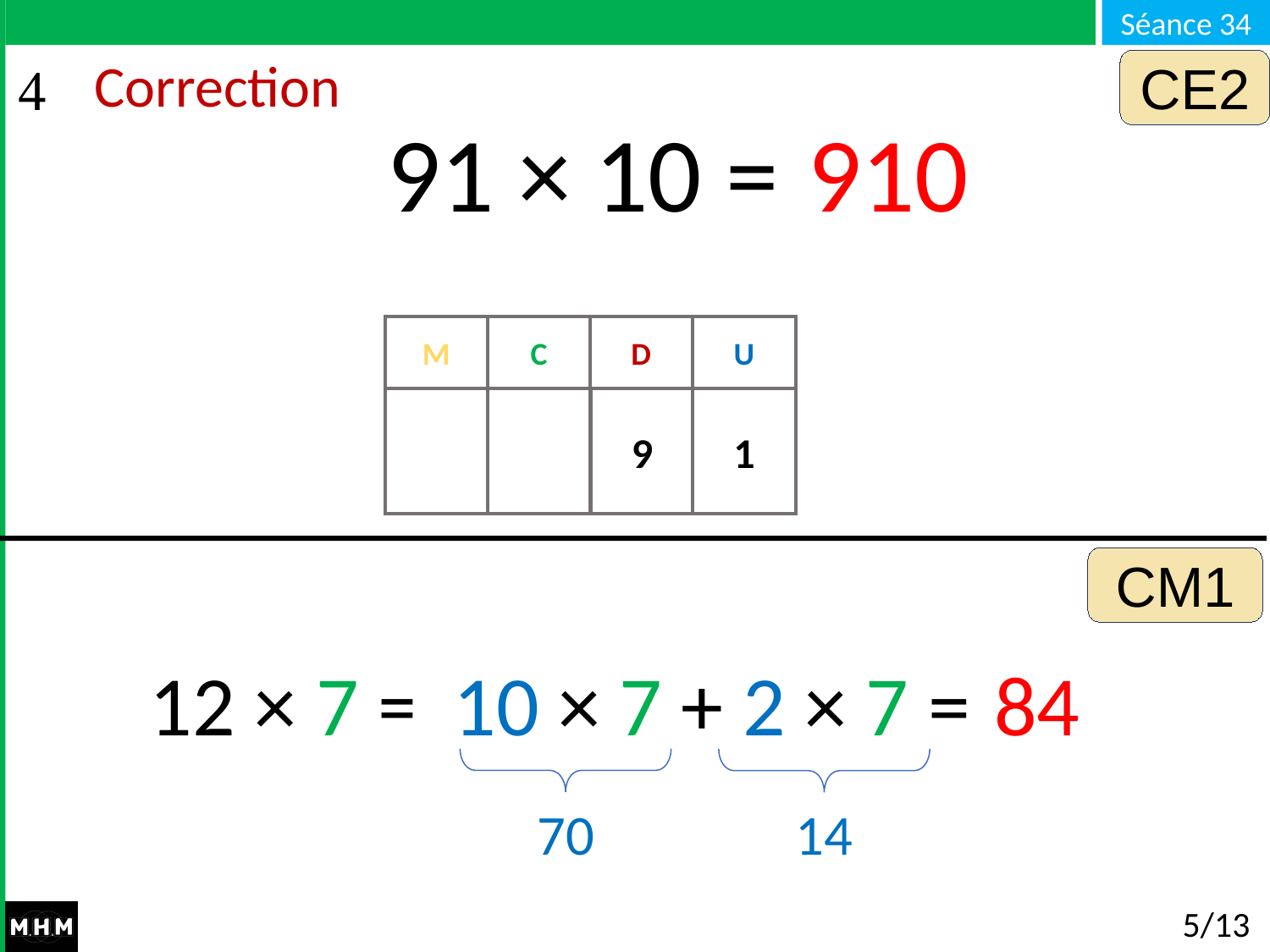

CE2
# Correction
91 × 10 =
910
M
C
D
U
9
1

0

CM1
12 × 7 = …
10 × 7 + 2 × 7 = …
84

70

14
5/13